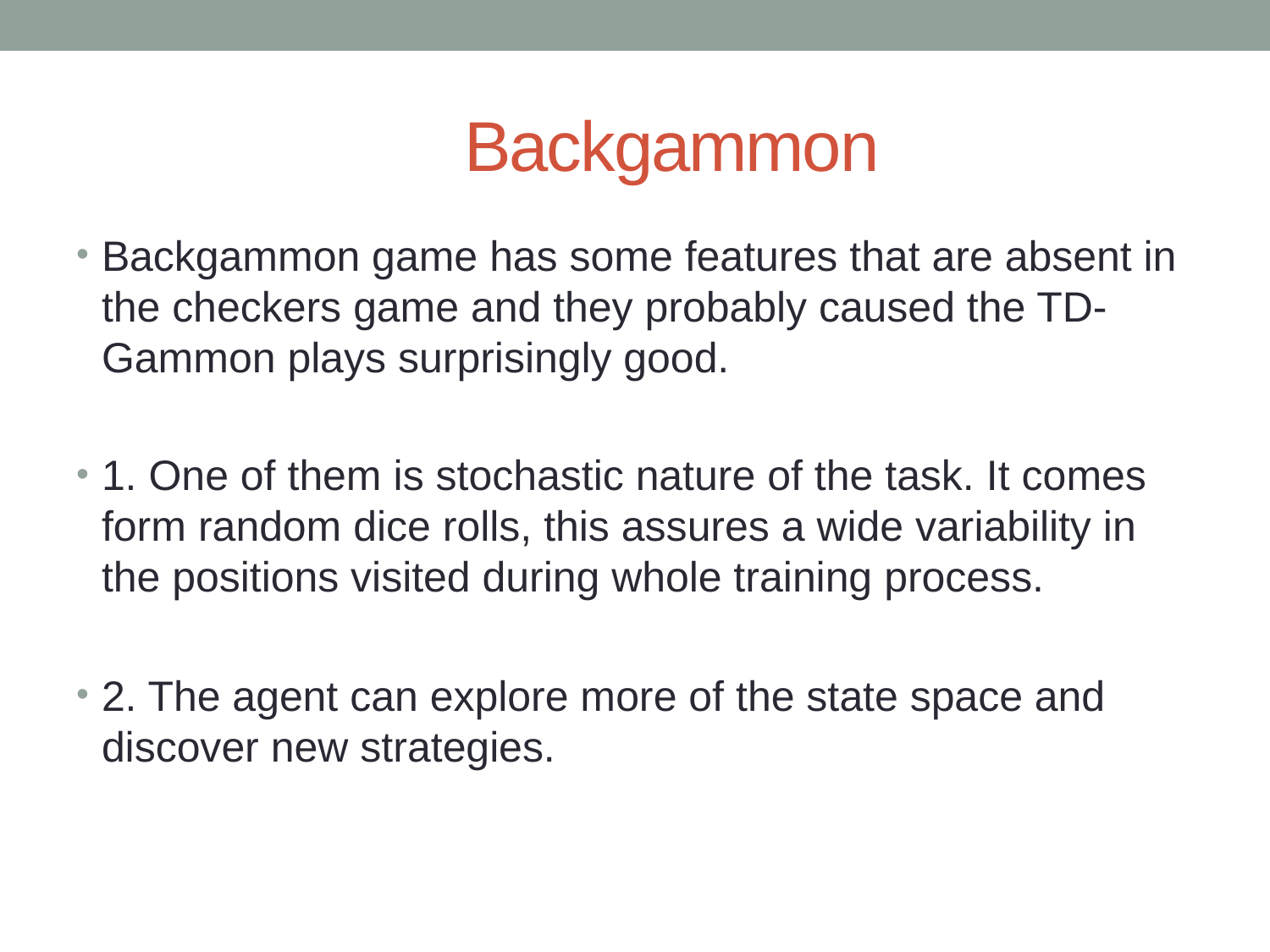

# Backgammon
Backgammon game has some features that are absent in the checkers game and they probably caused the TD- Gammon plays surprisingly good.

1. One of them is stochastic nature of the task. It comes form random dice rolls, this assures a wide variability in the positions visited during whole training process.

2. The agent can explore more of the state space and discover new strategies.